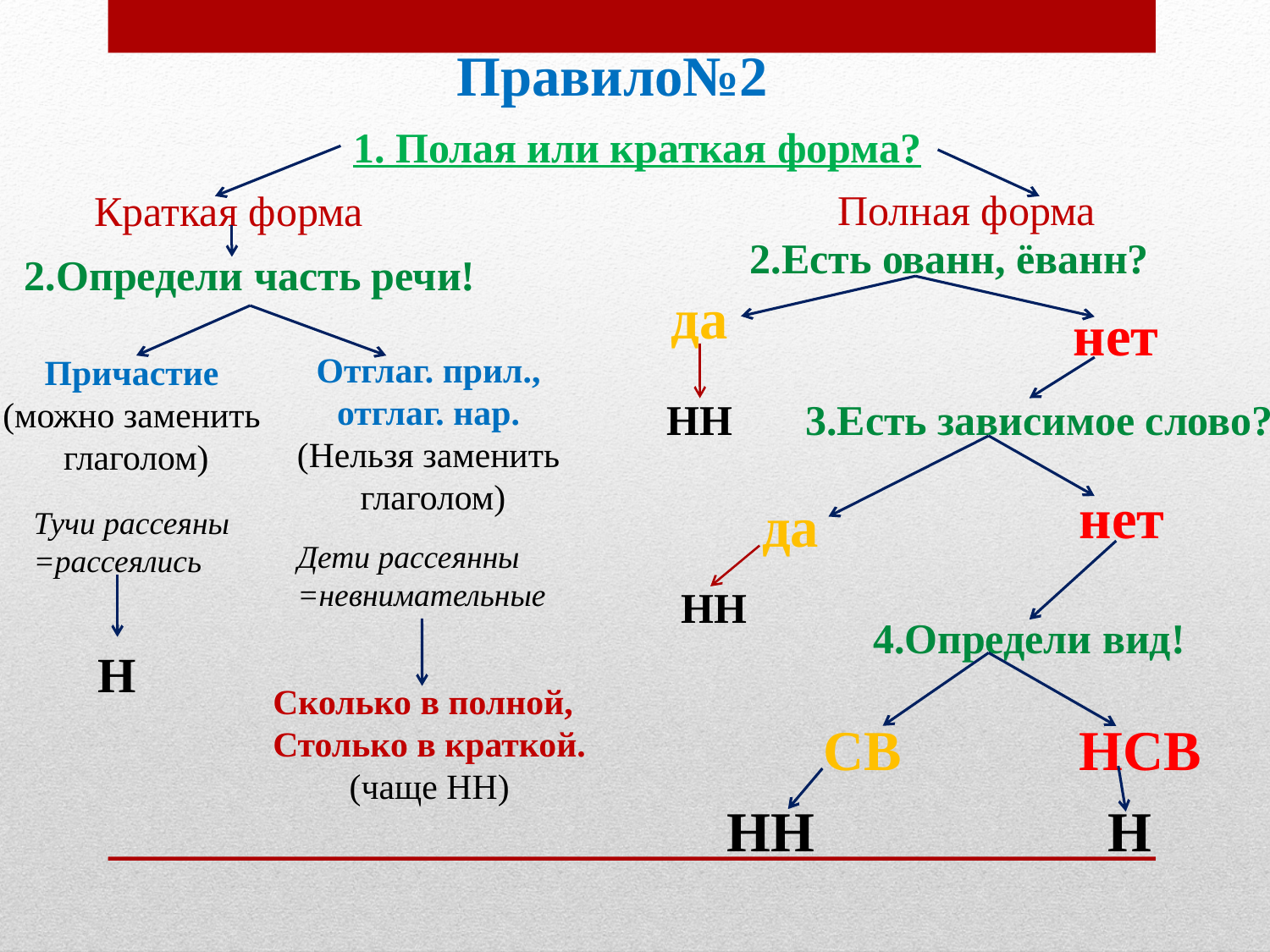

Правило№2
1. Полая или краткая форма?
Полная форма
Краткая форма
2.Есть ованн, ёванн?
2.Определи часть речи!
да
нет
Отглаг. прил.,
отглаг. нар.
(Нельзя заменить
 глаголом)
Причастие
(можно заменить
 глаголом)
НН
3.Есть зависимое слово?
нет
да
Тучи рассеяны
=рассеялись
Дети рассеянны
=невнимательные
НН
4.Определи вид!
Н
Сколько в полной,
Столько в краткой.
(чаще НН)
СВ
НСВ
Н
НН